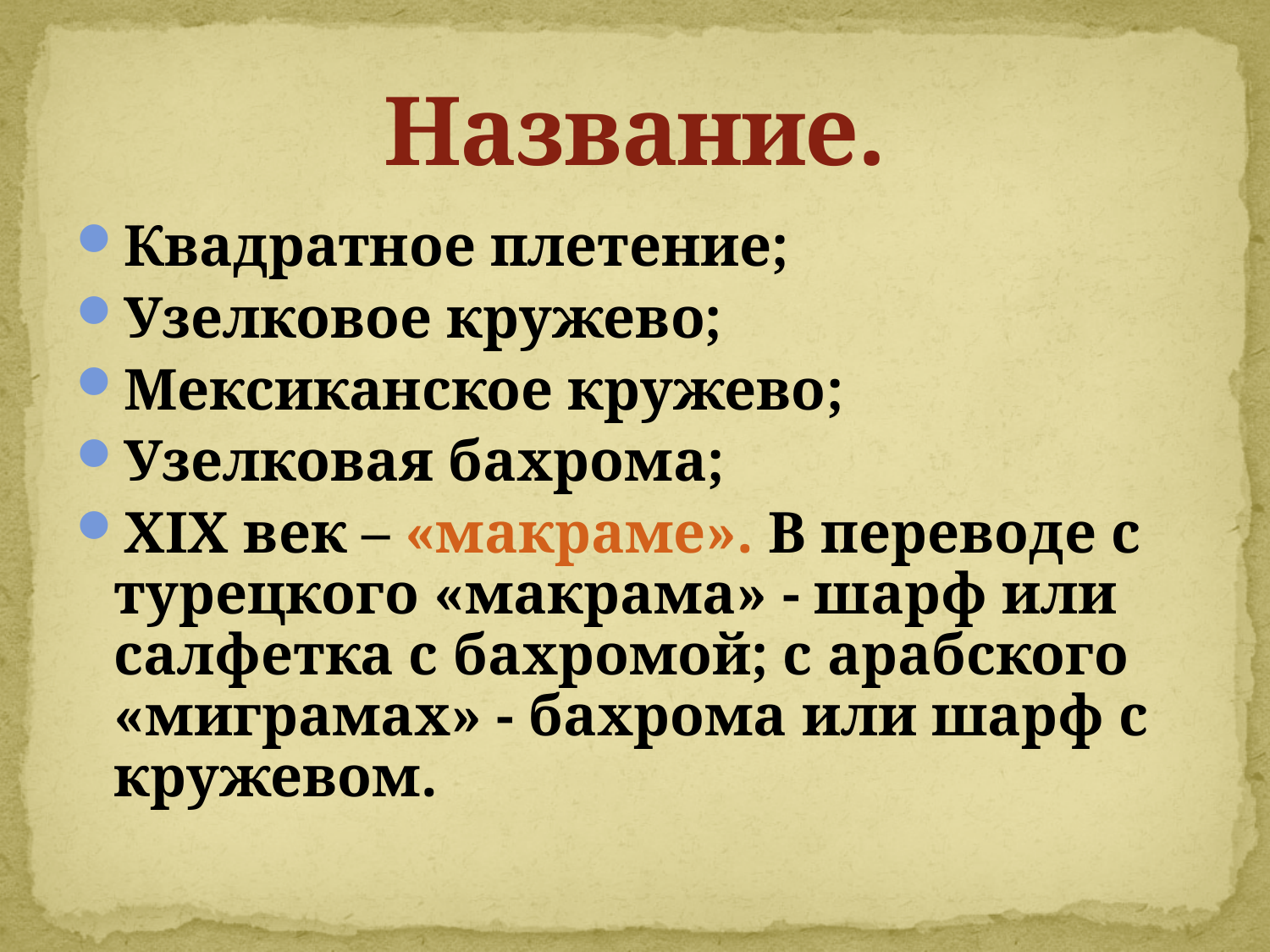

# Название.
Квадратное плетение;
Узелковое кружево;
Мексиканское кружево;
Узелковая бахрома;
XIX век – «макраме». В переводе с турецкого «макрама» - шарф или салфетка с бахромой; с арабского «миграмах» - бахрома или шарф с кружевом.